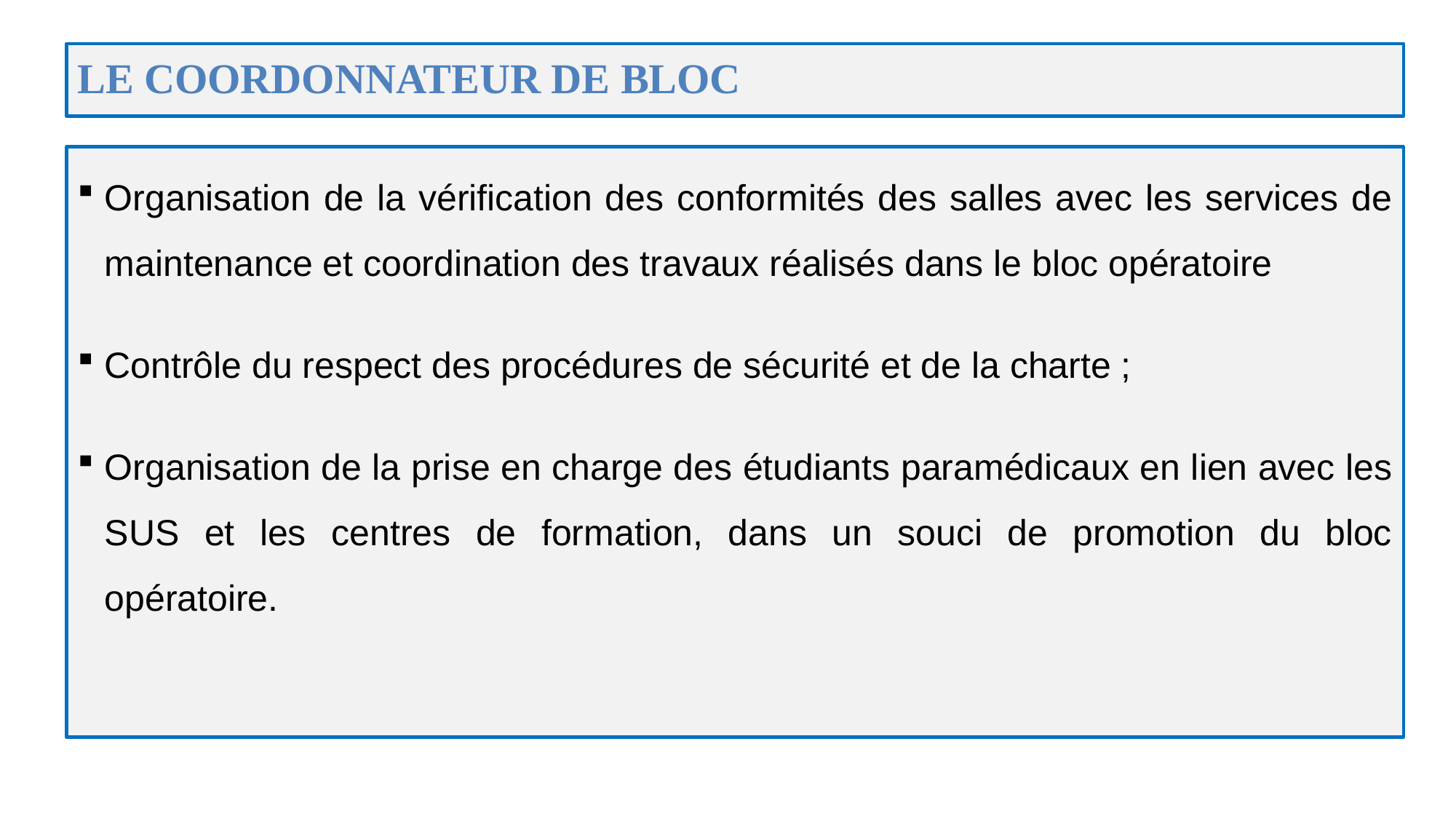

# LE COORDONNATEUR DE BLOC
Organisation de la vérification des conformités des salles avec les services de maintenance et coordination des travaux réalisés dans le bloc opératoire
Contrôle du respect des procédures de sécurité et de la charte ;
Organisation de la prise en charge des étudiants paramédicaux en lien avec les SUS et les centres de formation, dans un souci de promotion du bloc opératoire.